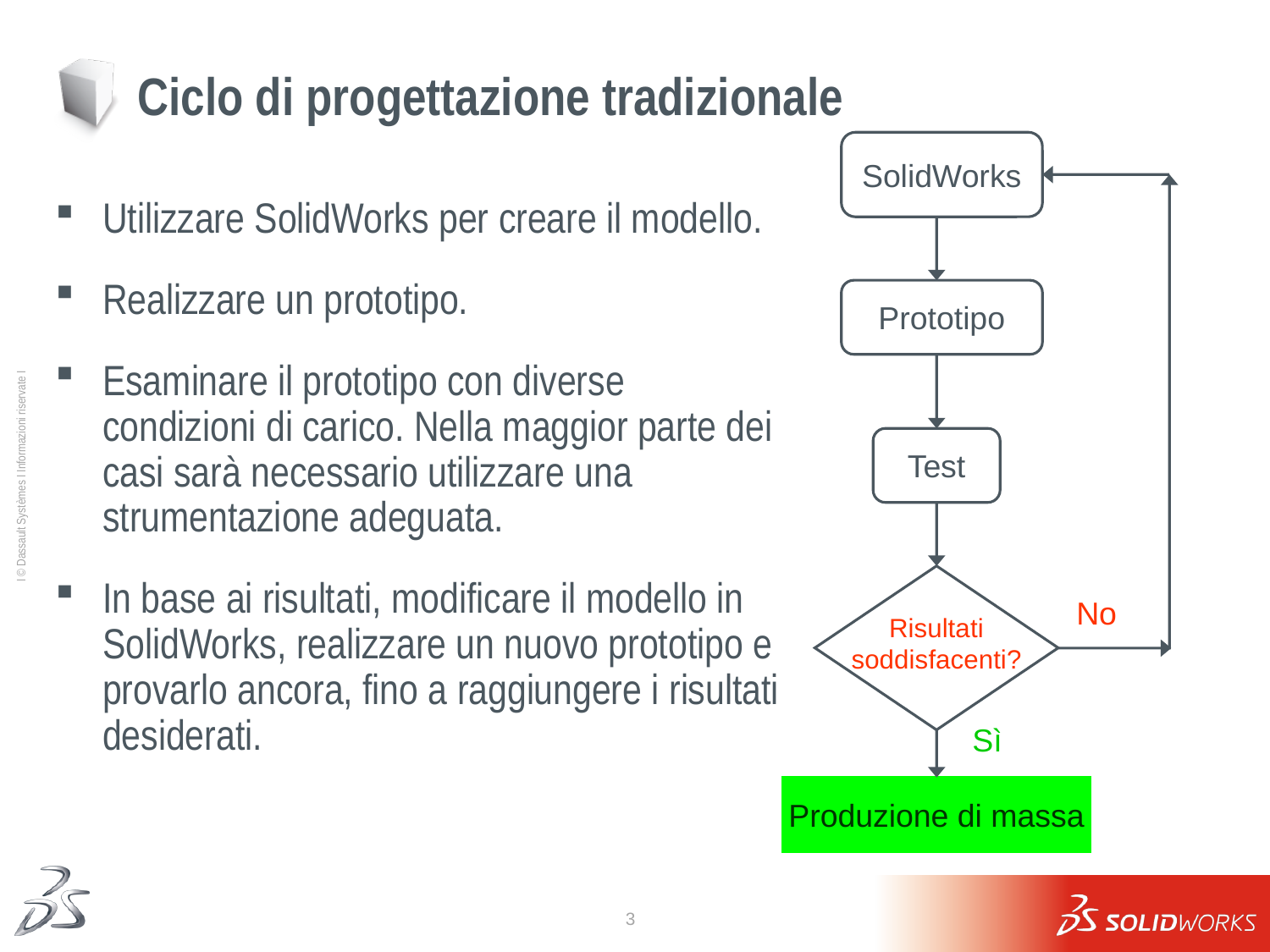

# Ciclo di progettazione tradizionale
SolidWorks

Utilizzare SolidWorks per creare il modello.
Realizzare un prototipo.
Esaminare il prototipo con diverse condizioni di carico. Nella maggior parte dei casi sarà necessario utilizzare una strumentazione adeguata.
In base ai risultati, modificare il modello in SolidWorks, realizzare un nuovo prototipo e provarlo ancora, fino a raggiungere i risultati desiderati.

Prototipo

Test

Risultati
soddisfacenti?
No

Sì

Produzione di massa